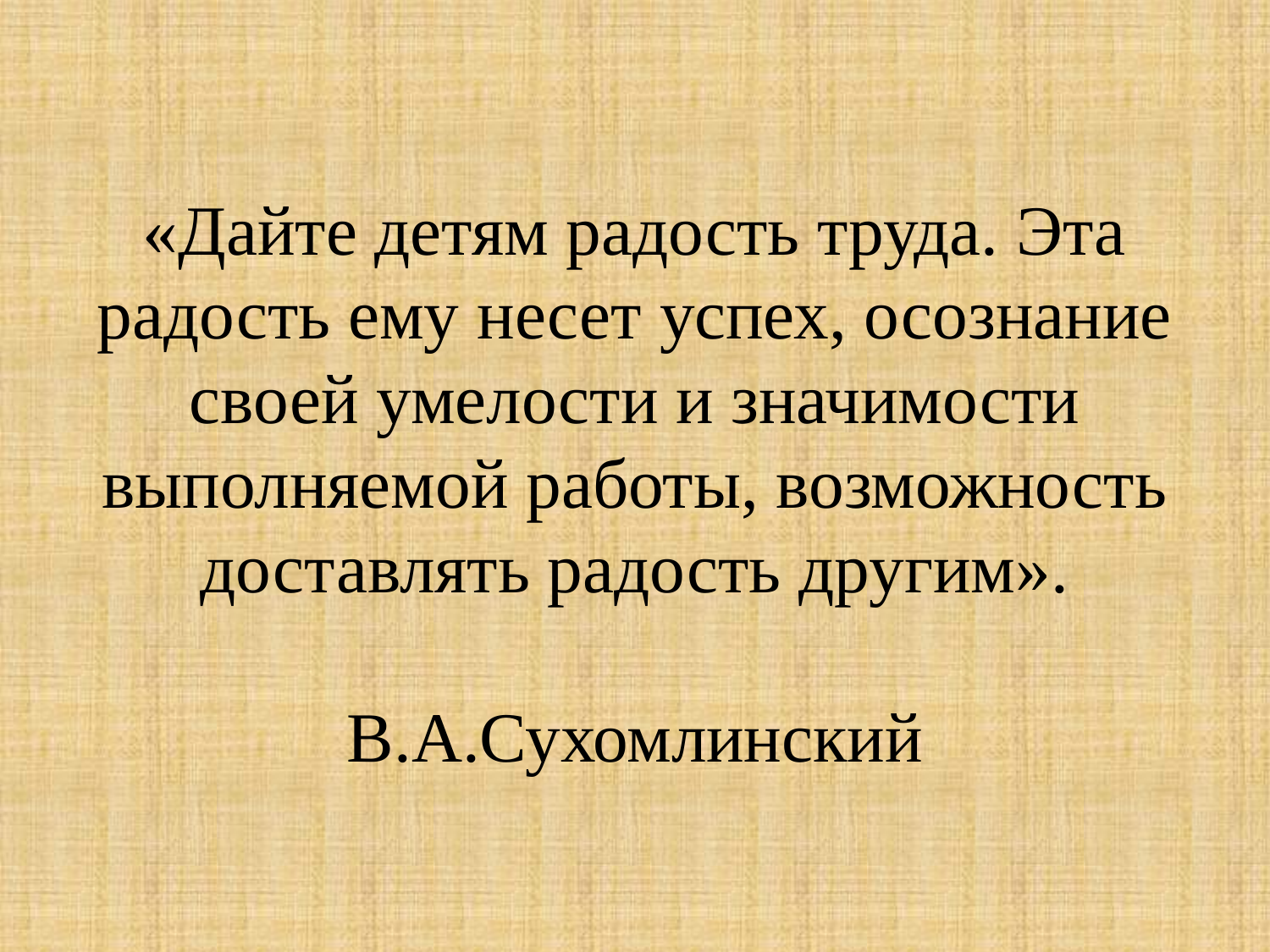

# «Дайте детям радость труда. Эта радость ему несет успех, осознание своей умелости и значимости выполняемой работы, возможность доставлять радость другим». В.А.Сухомлинский